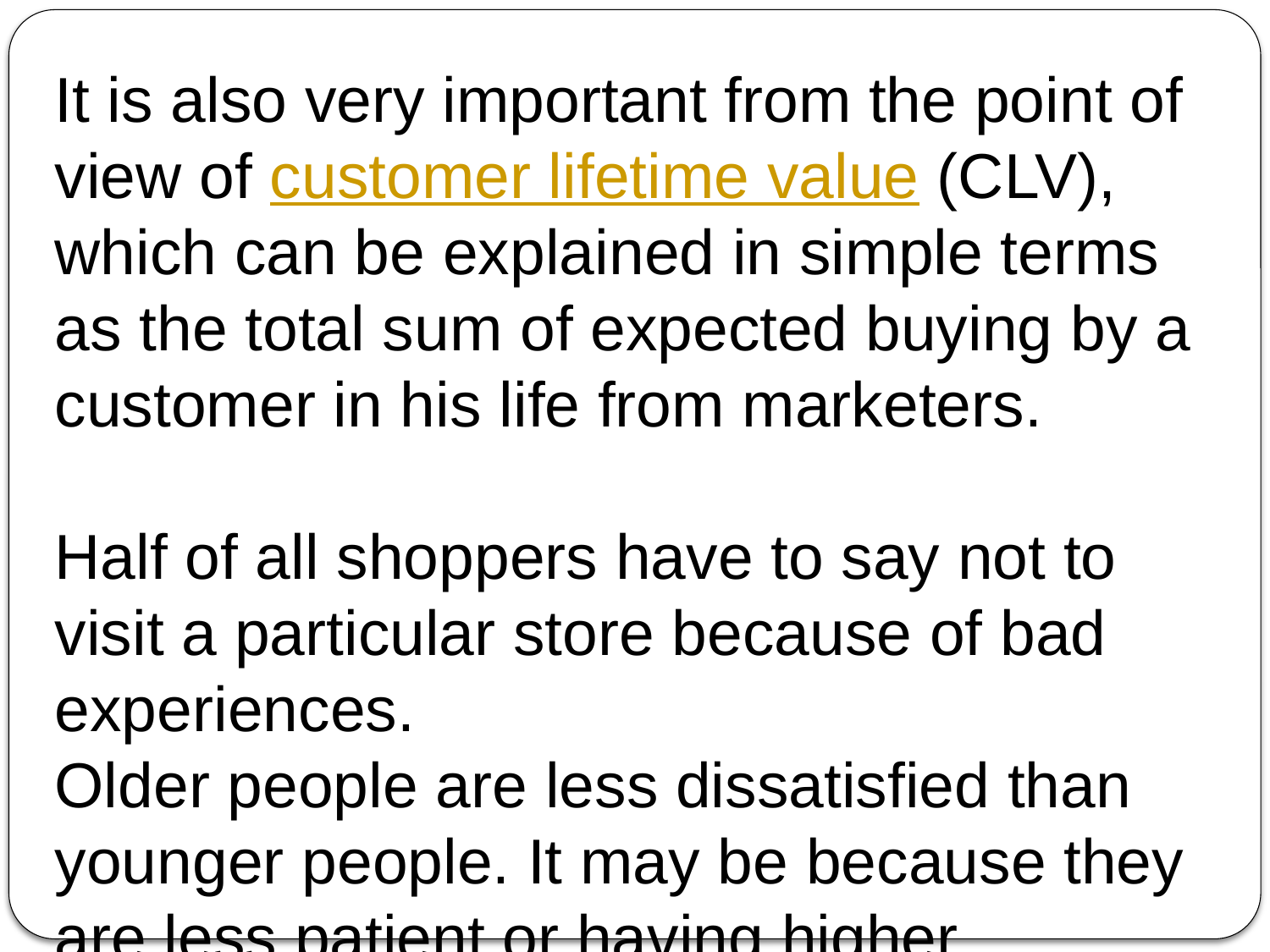

It is also very important from the point of view of customer lifetime value (CLV), which can be explained in simple terms as the total sum of expected buying by a customer in his life from marketers.

Half of all shoppers have to say not to visit a particular store because of bad experiences.
Older people are less dissatisfied than younger people. It may be because they are less patient or having higher Expectations.